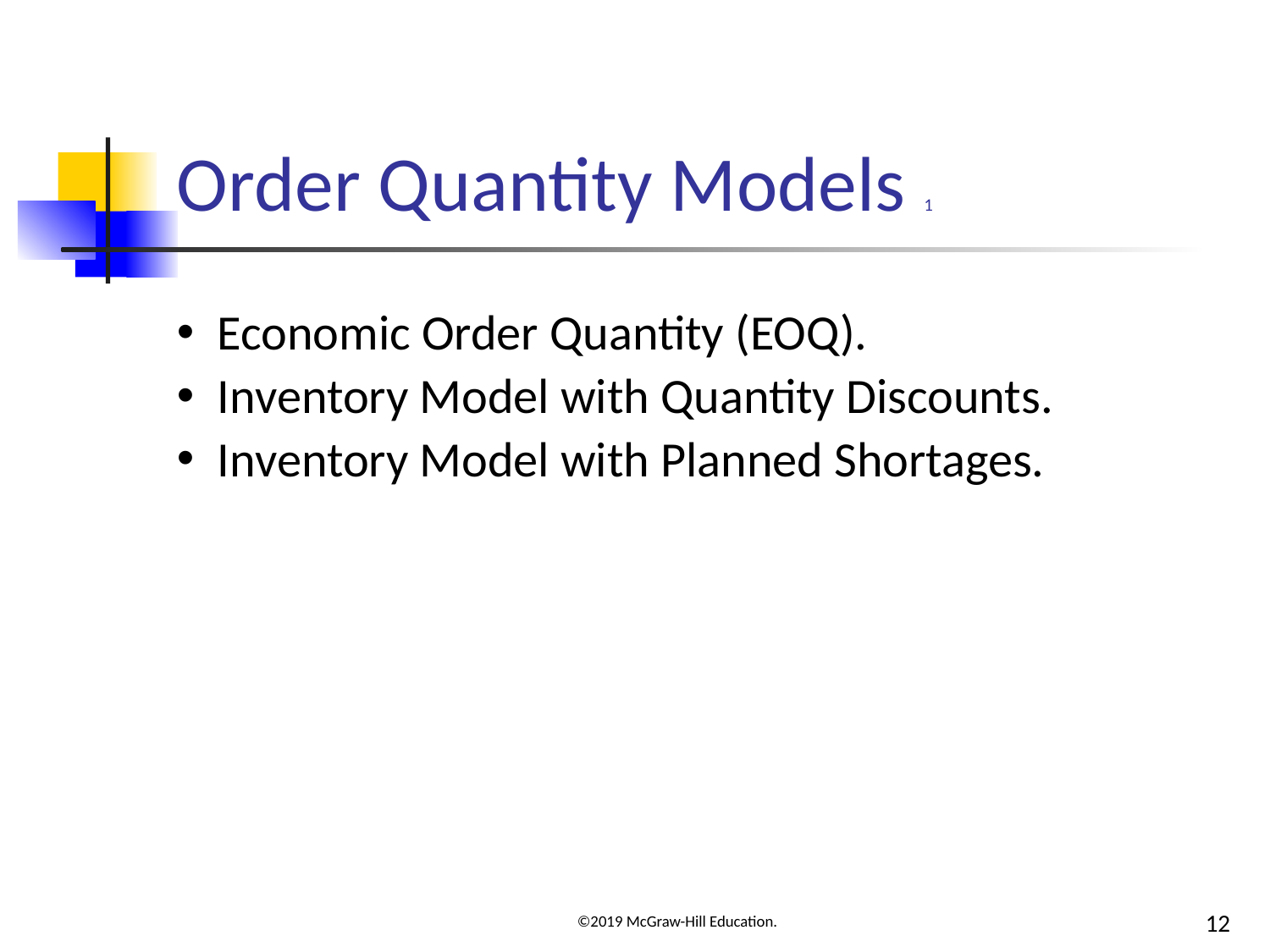

# Order Quantity Models 1
Economic Order Quantity (EOQ).
Inventory Model with Quantity Discounts.
Inventory Model with Planned Shortages.